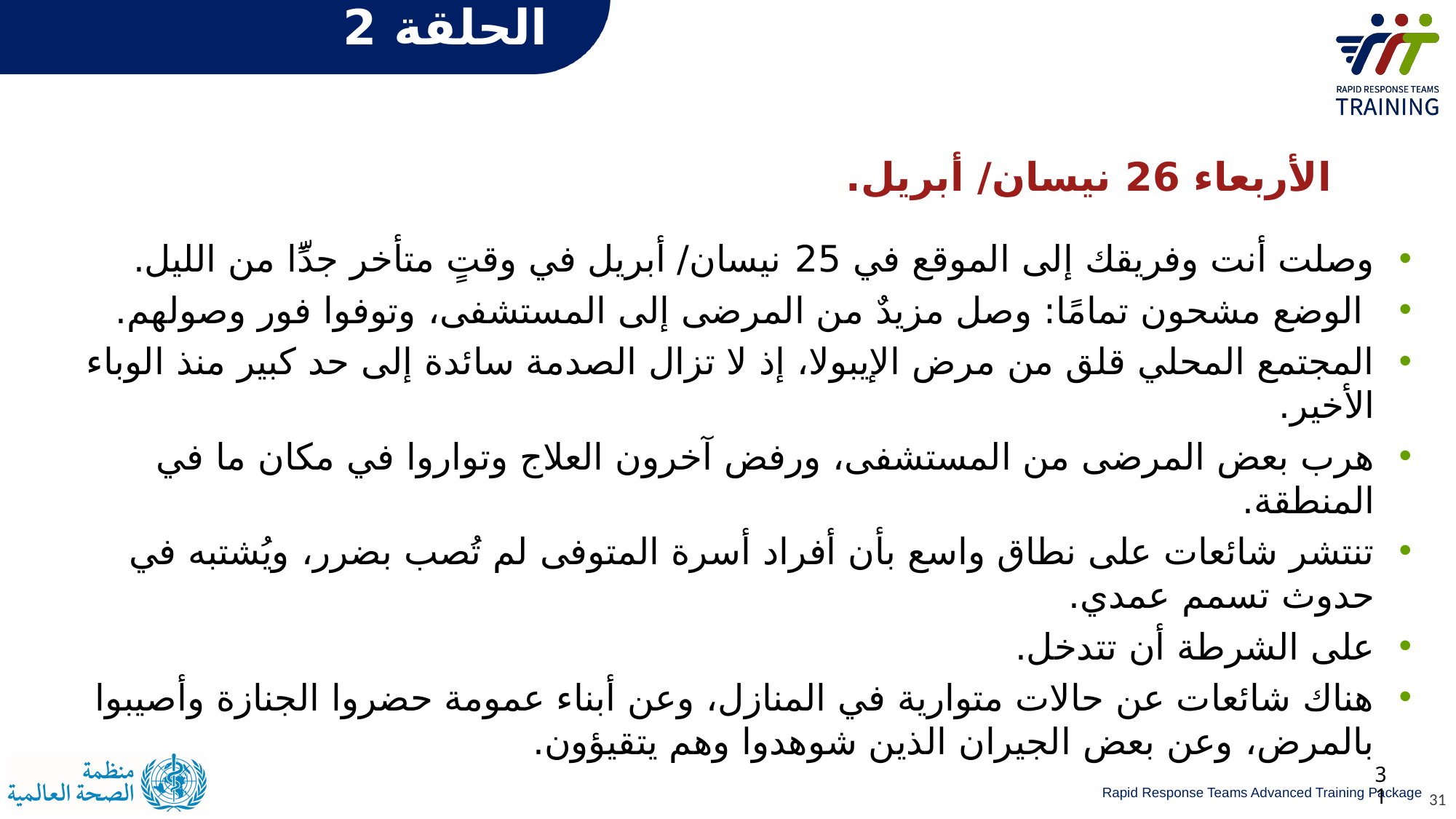

# الحلقة 2
الأربعاء 26 نيسان/ أبريل.
وصلت أنت وفريقك إلى الموقع في 25 نيسان/ أبريل في وقتٍ متأخر جدًّا من الليل.
 الوضع مشحون تمامًا: وصل مزيدٌ من المرضى إلى المستشفى، وتوفوا فور وصولهم.
المجتمع المحلي قلق من مرض الإيبولا، إذ لا تزال الصدمة سائدة إلى حد كبير منذ الوباء الأخير.
هرب بعض المرضى من المستشفى، ورفض آخرون العلاج وتواروا في مكان ما في المنطقة.
تنتشر شائعات على نطاق واسع بأن أفراد أسرة المتوفى لم تُصب بضرر، ويُشتبه في حدوث تسمم عمدي.
على الشرطة أن تتدخل.
هناك شائعات عن حالات متوارية في المنازل، وعن أبناء عمومة حضروا الجنازة وأصيبوا بالمرض، وعن بعض الجيران الذين شوهدوا وهم يتقيؤون.

31